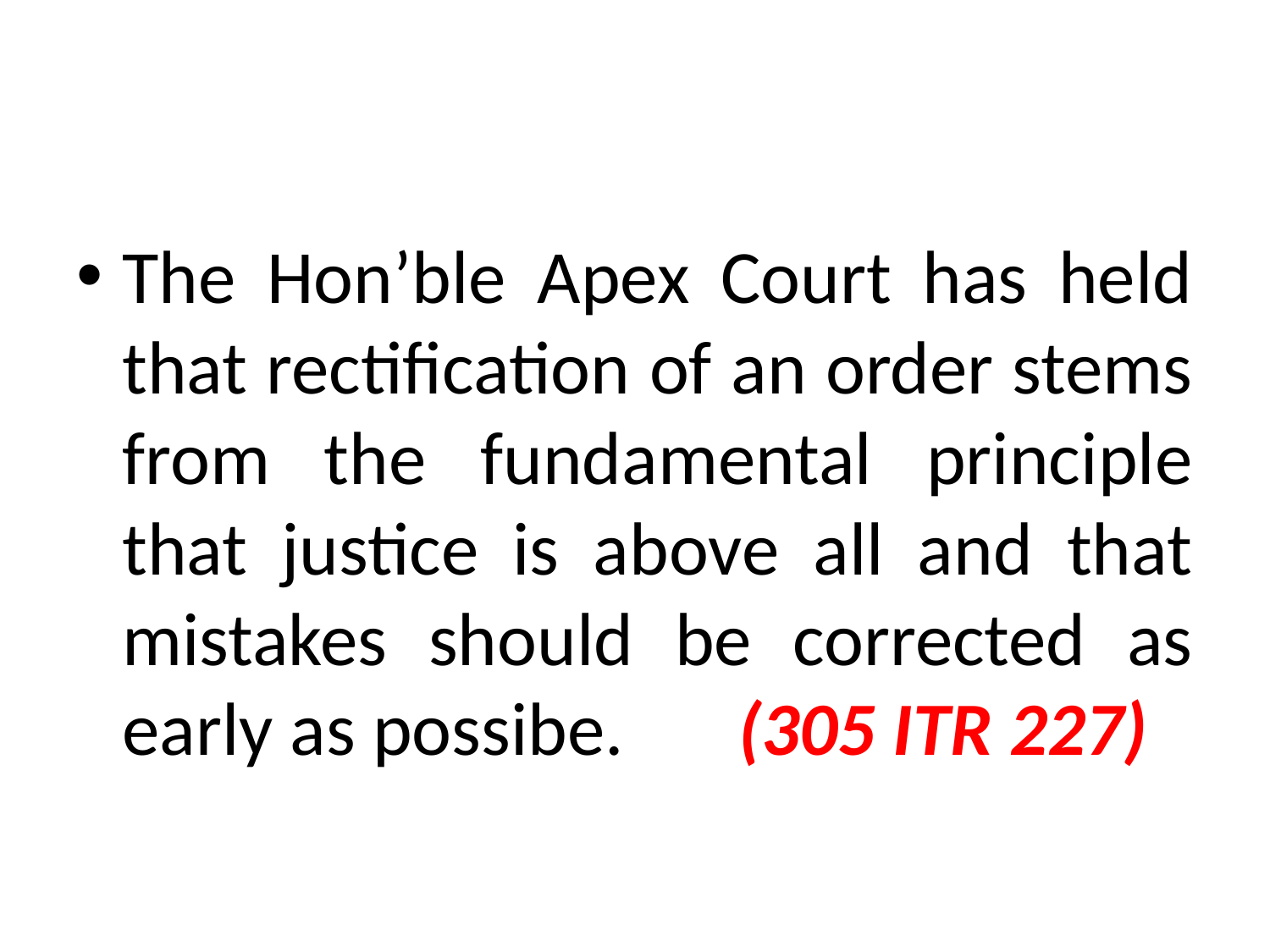

#
The Hon’ble Apex Court has held that rectification of an order stems from the fundamental principle that justice is above all and that mistakes should be corrected as early as possibe.   					(305 ITR 227)